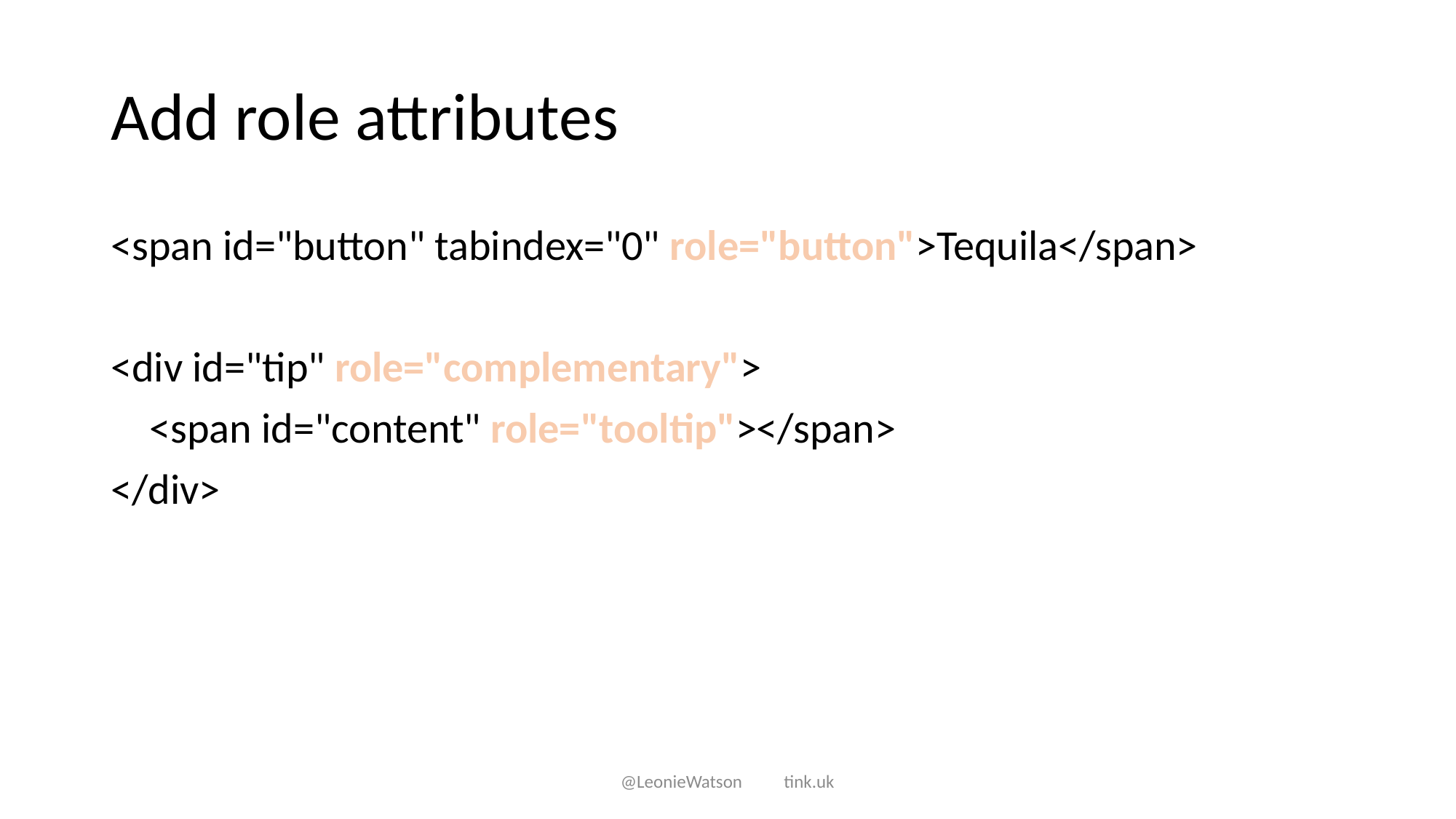

# Add role attributes
<span id="button" tabindex="0" role="button">Tequila</span>

<div id="tip" role="complementary">
    <span id="content" role="tooltip"></span>
</div>
@LeonieWatson          tink.uk